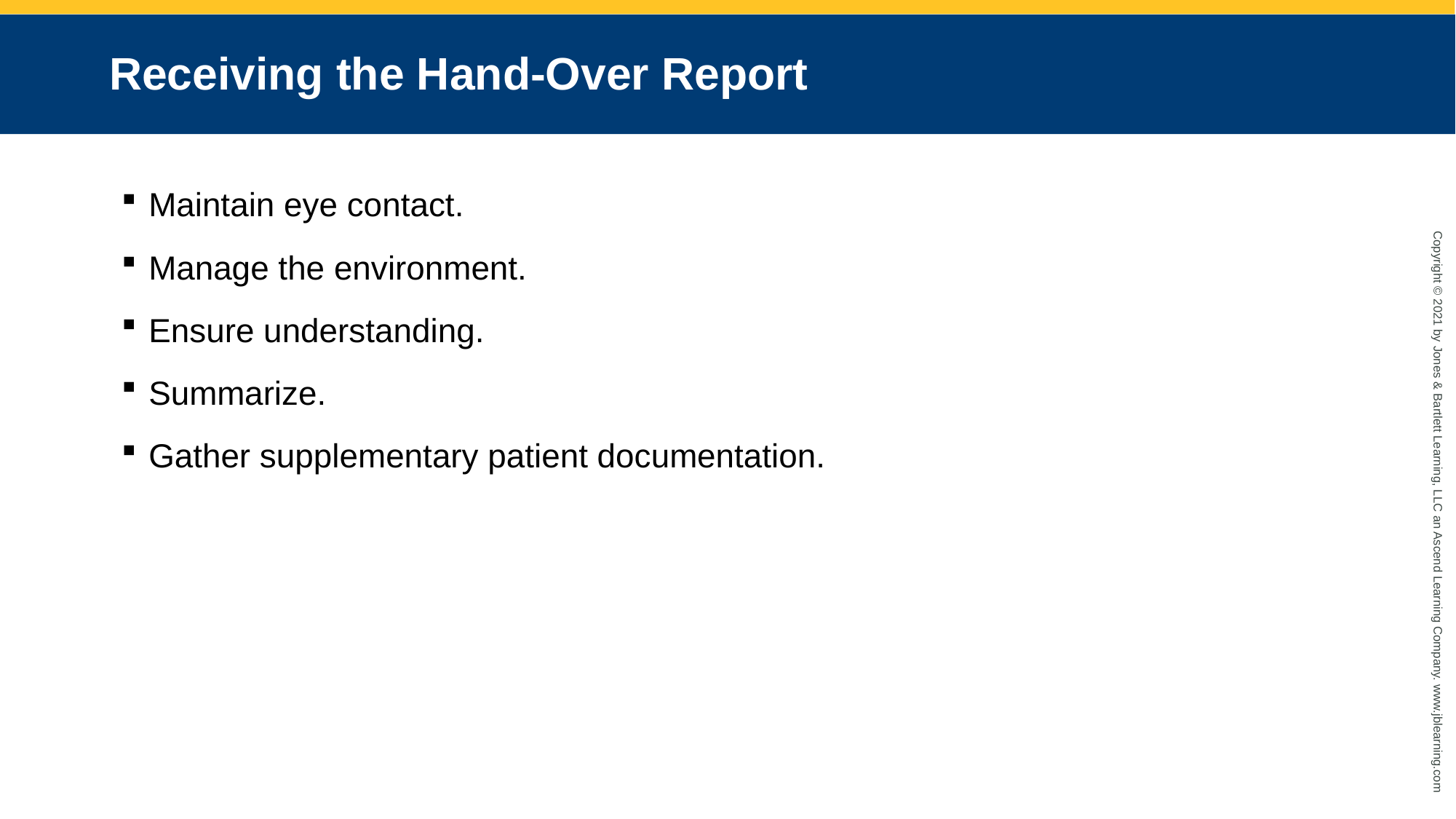

# Receiving the Hand-Over Report
Maintain eye contact.
Manage the environment.
Ensure understanding.
Summarize.
Gather supplementary patient documentation.